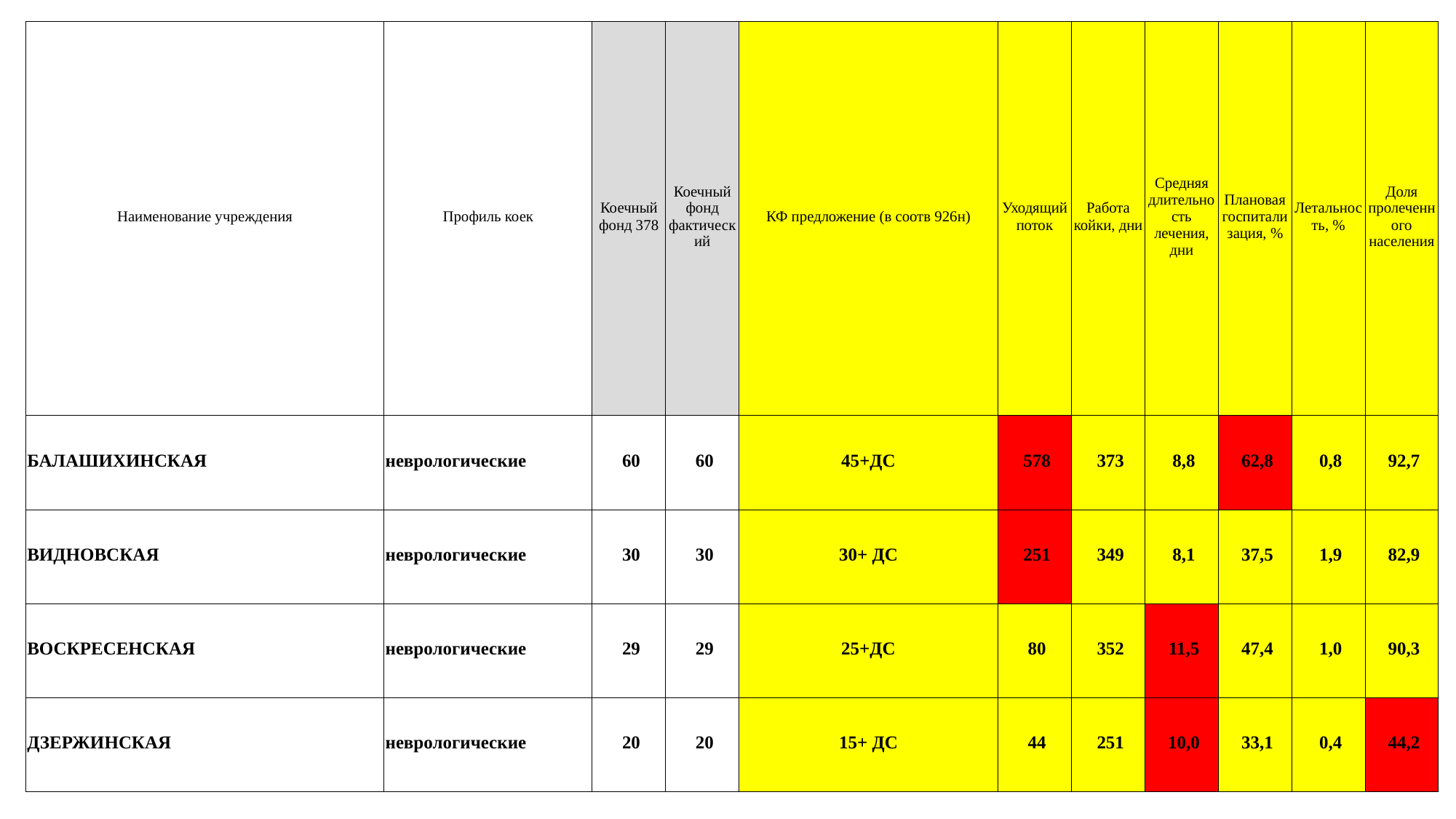

| Наименование учреждения | Профиль коек | Коечный фонд 378 | Коечный фонд фактический | КФ предложение (в соотв 926н) | Уходящий поток | Работа койки, дни | Средняя длительность лечения, дни | Плановая госпитализация, % | Летальность, % | Доля пролеченного населения |
| --- | --- | --- | --- | --- | --- | --- | --- | --- | --- | --- |
| БАЛАШИХИНСКАЯ | неврологические | 60 | 60 | 45+ДС | 578 | 373 | 8,8 | 62,8 | 0,8 | 92,7 |
| ВИДНОВСКАЯ | неврологические | 30 | 30 | 30+ ДС | 251 | 349 | 8,1 | 37,5 | 1,9 | 82,9 |
| ВОСКРЕСЕНСКАЯ | неврологические | 29 | 29 | 25+ДС | 80 | 352 | 11,5 | 47,4 | 1,0 | 90,3 |
| ДЗЕРЖИНСКАЯ | неврологические | 20 | 20 | 15+ ДС | 44 | 251 | 10,0 | 33,1 | 0,4 | 44,2 |